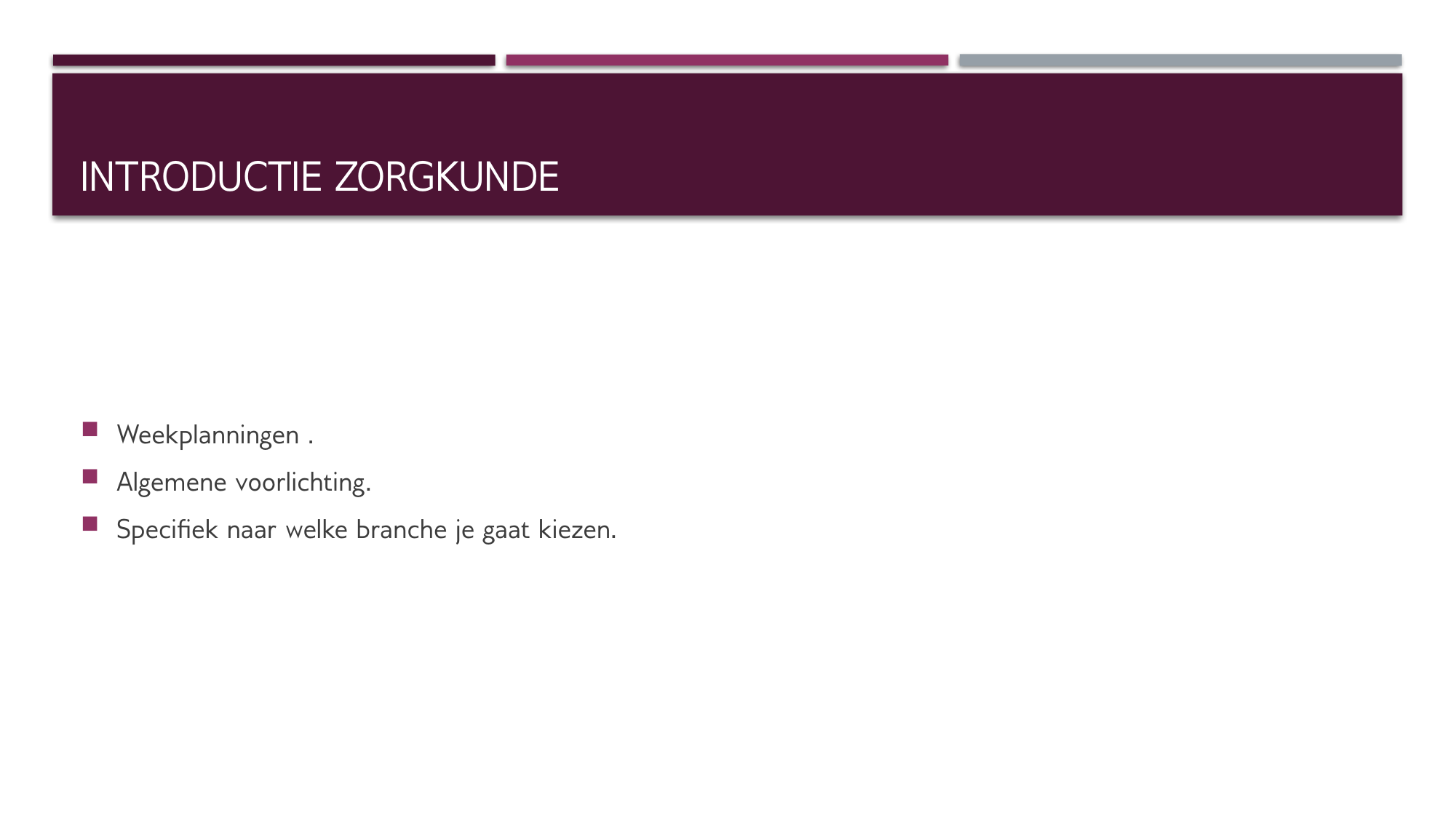

# Introductie zorgkunde
Weekplanningen .
Algemene voorlichting.
Specifiek naar welke branche je gaat kiezen.